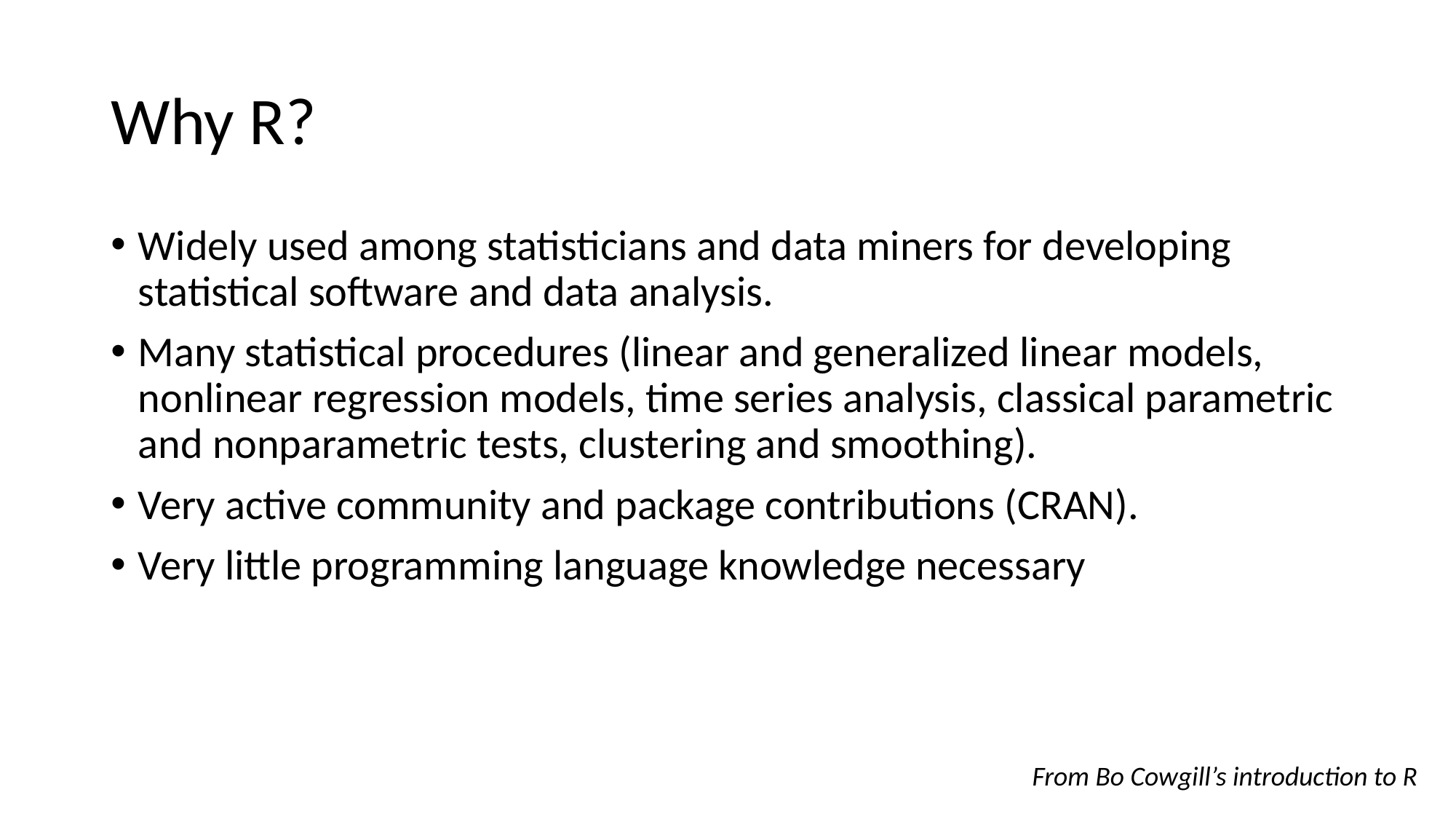

# Why R?
Widely used among statisticians and data miners for developing statistical software and data analysis.
Many statistical procedures (linear and generalized linear models, nonlinear regression models, time series analysis, classical parametric and nonparametric tests, clustering and smoothing).
Very active community and package contributions (CRAN).
Very little programming language knowledge necessary
From Bo Cowgill’s introduction to R